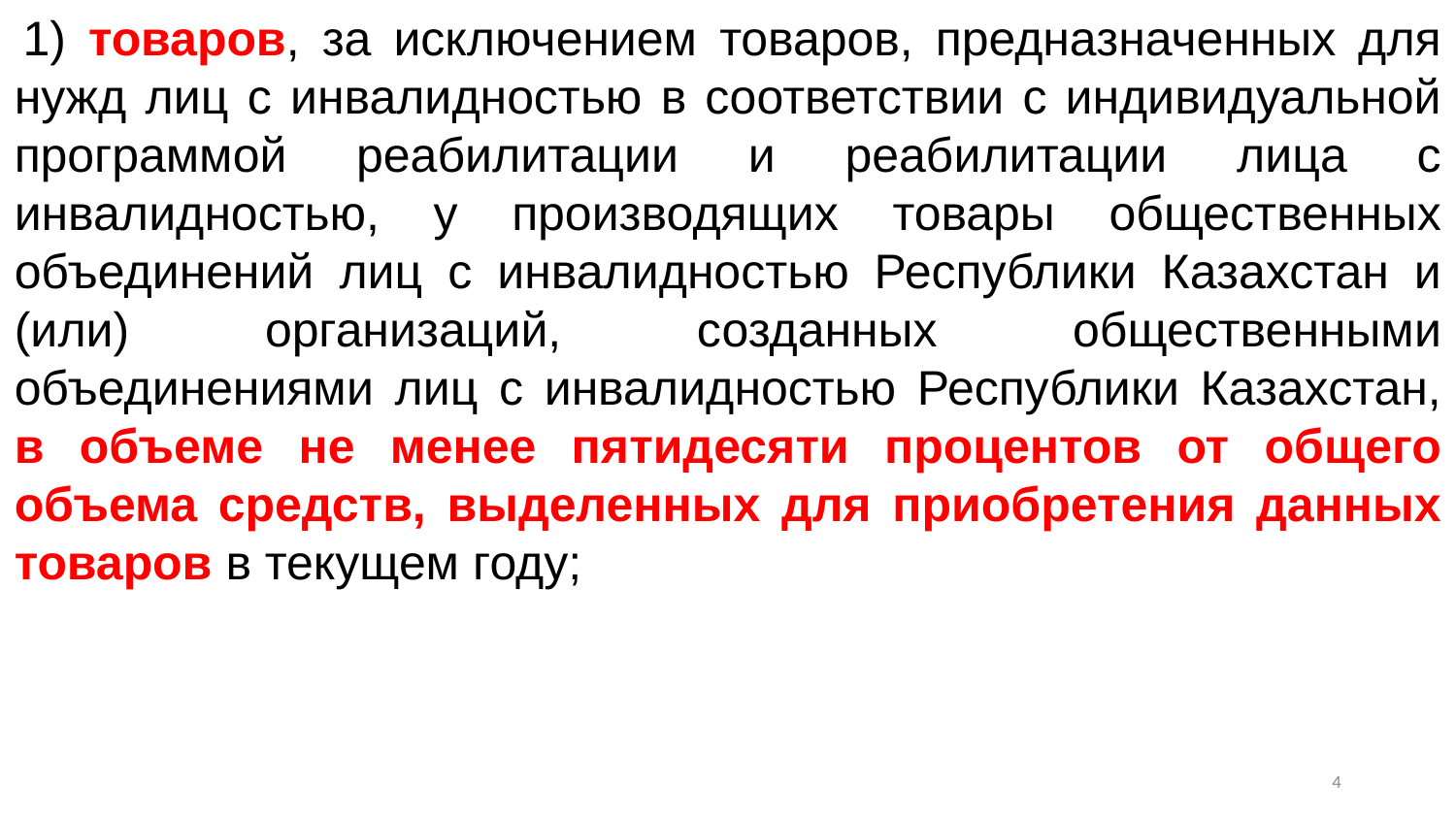

1) товаров, за исключением товаров, предназначенных для нужд лиц с инвалидностью в соответствии с индивидуальной программой реабилитации и реабилитации лица с инвалидностью, у производящих товары общественных объединений лиц с инвалидностью Республики Казахстан и (или) организаций, созданных общественными объединениями лиц с инвалидностью Республики Казахстан, в объеме не менее пятидесяти процентов от общего объема средств, выделенных для приобретения данных товаров в текущем году;
4